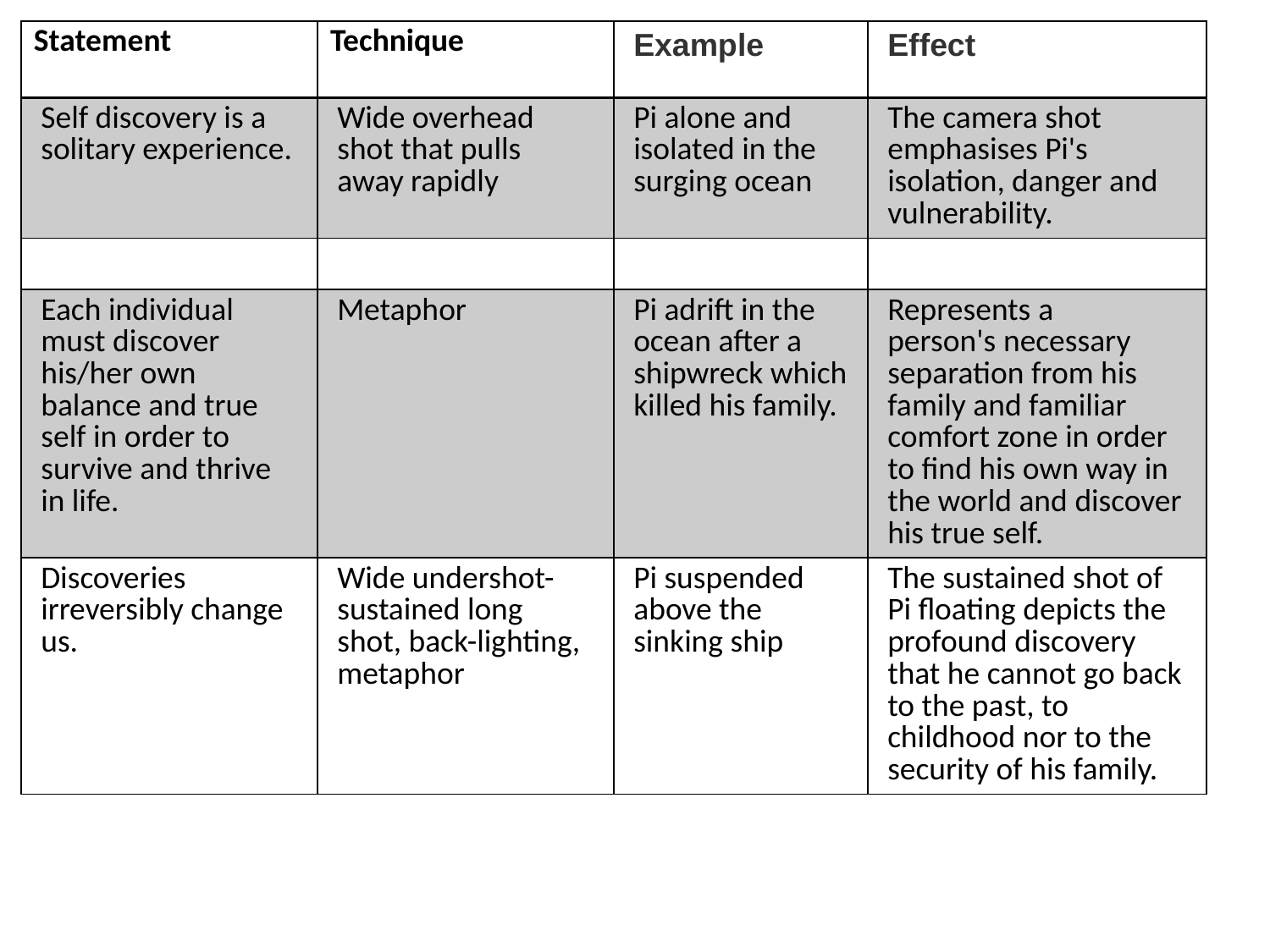

| Statement | Technique | Example | Effect |
| --- | --- | --- | --- |
| Self discovery is a solitary experience. | Wide overhead shot that pulls away rapidly | Pi alone and isolated in the surging ocean | The camera shot emphasises Pi's isolation, danger and vulnerability. |
|  |  |  |  |
| Each individual must discover his/her own balance and true self in order to survive and thrive in life. | Metaphor | Pi adrift in the ocean after a shipwreck which killed his family. | Represents a person's necessary separation from his family and familiar comfort zone in order to find his own way in the world and discover his true self. |
| Discoveries irreversibly change us. | Wide undershot- sustained long shot, back-lighting, metaphor | Pi suspended above the sinking ship | The sustained shot of Pi floating depicts the profound discovery that he cannot go back to the past, to childhood nor to the security of his family. |